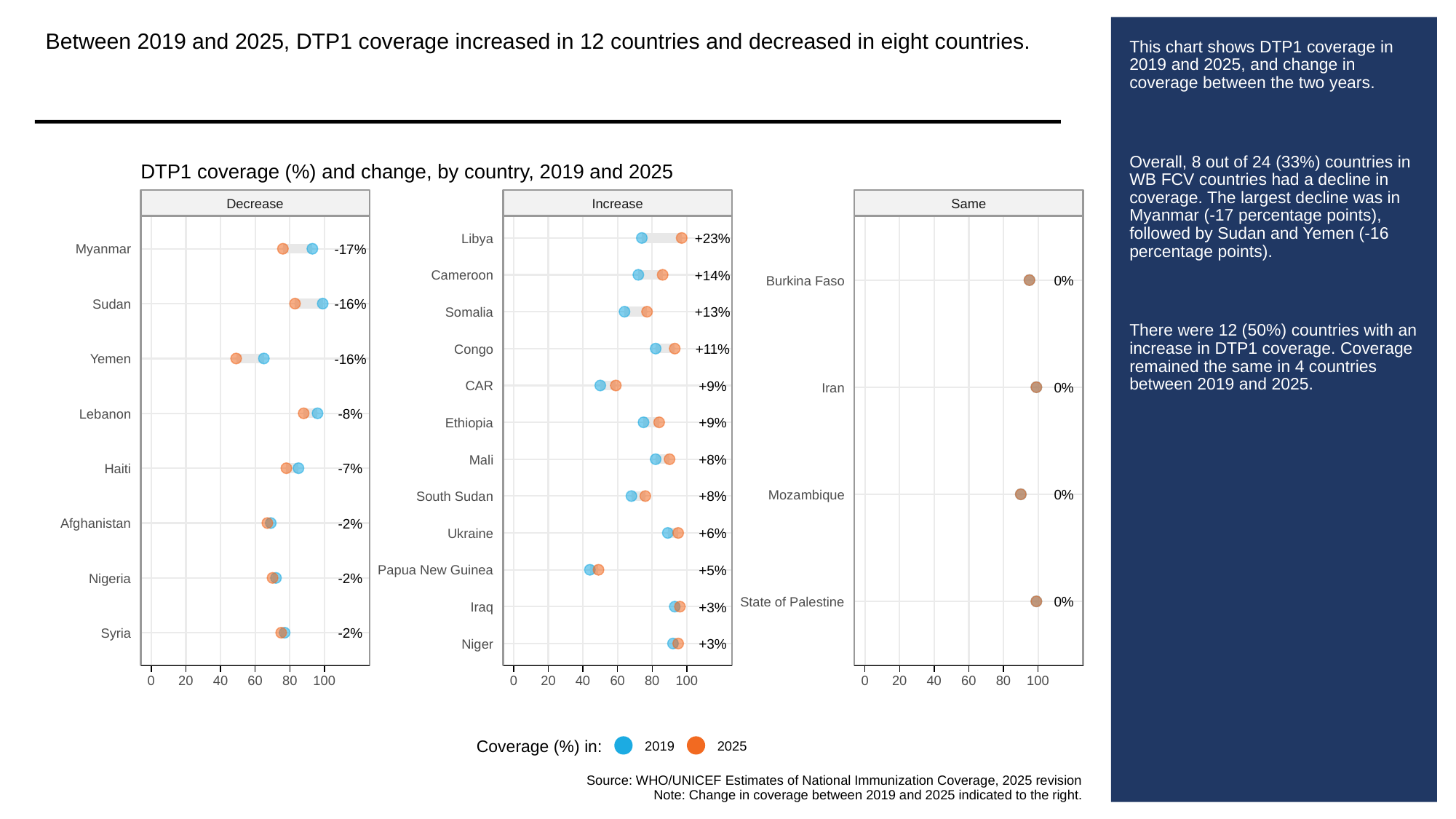

Between 2019 and 2025, DTP1 coverage increased in 12 countries and decreased in eight countries.
# This chart shows DTP1 coverage in 2019 and 2025, and change in coverage between the two years.

Overall, 8 out of 24 (33%) countries in WB FCV countries had a decline in coverage. The largest decline was in Myanmar (-17 percentage points), followed by Sudan and Yemen (-16 percentage points).

There were 12 (50%) countries with an increase in DTP1 coverage. Coverage remained the same in 4 countries between 2019 and 2025.

DTP1 coverage (%) and change, by country, 2019 and 2025

Decrease
Increase
Same

+23%
Libya

-17%
Myanmar

+14%
Cameroon

0%
Burkina Faso

-16%
Sudan

+13%
Somalia

+11%
Congo

-16%
Yemen

+9%
CAR

0%
Iran

-8%
Lebanon

+9%
Ethiopia

+8%
Mali

-7%
Haiti

0%
Mozambique

+8%
South Sudan

-2%
Afghanistan

+6%
Ukraine

+5%
Papua New Guinea

-2%
Nigeria

0%
State of Palestine

+3%
Iraq

-2%
Syria

+3%
Niger

0
20
40
60
80
100
0
20
40
60
80
100
0
20
40
60
80
100

Coverage (%) in:
2019
2025
Source: WHO/UNICEF Estimates of National Immunization Coverage, 2025 revision
Note: Change in coverage between 2019 and 2025 indicated to the right.